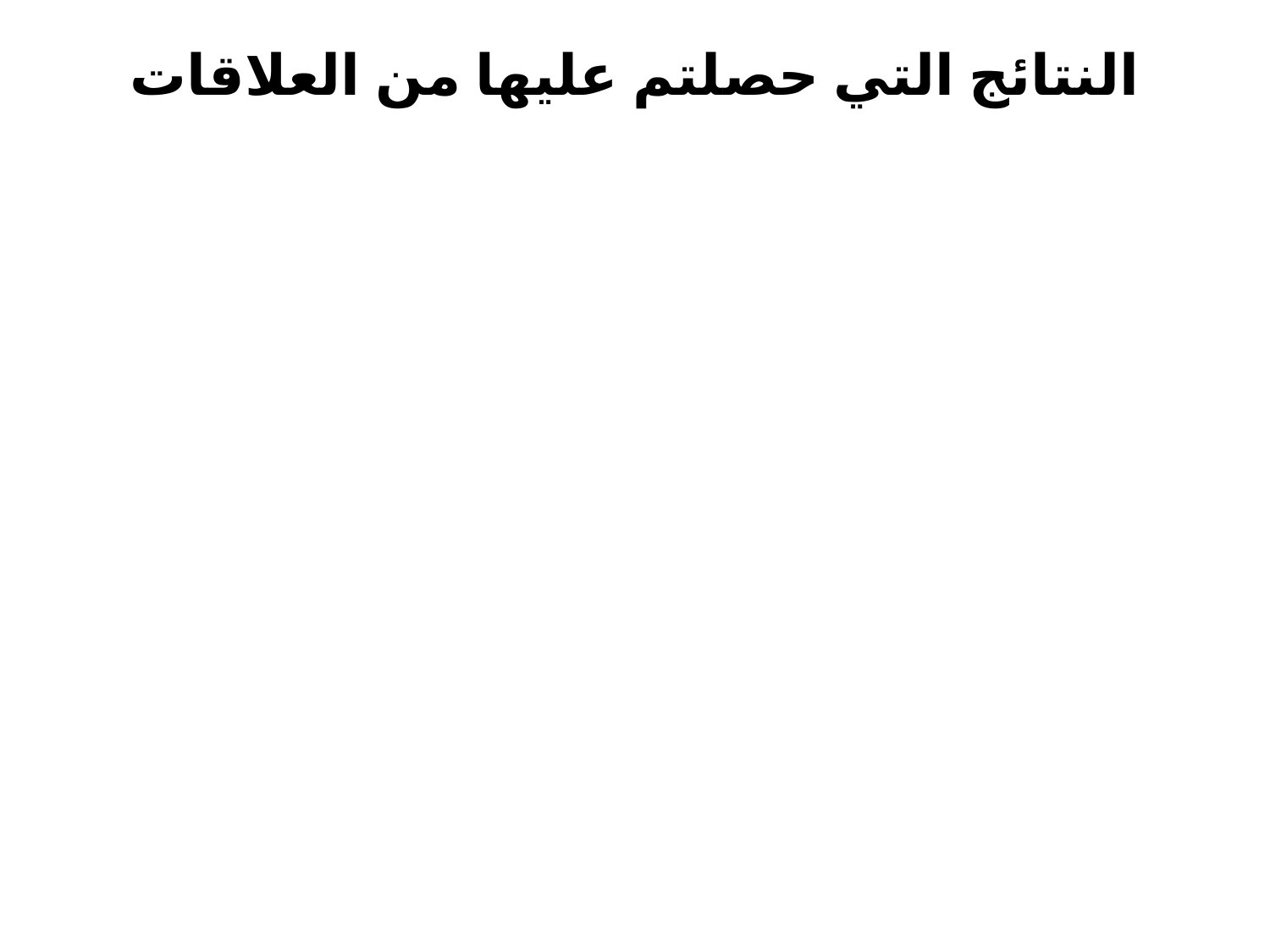

# النتائج التي حصلتم عليها من العلاقات